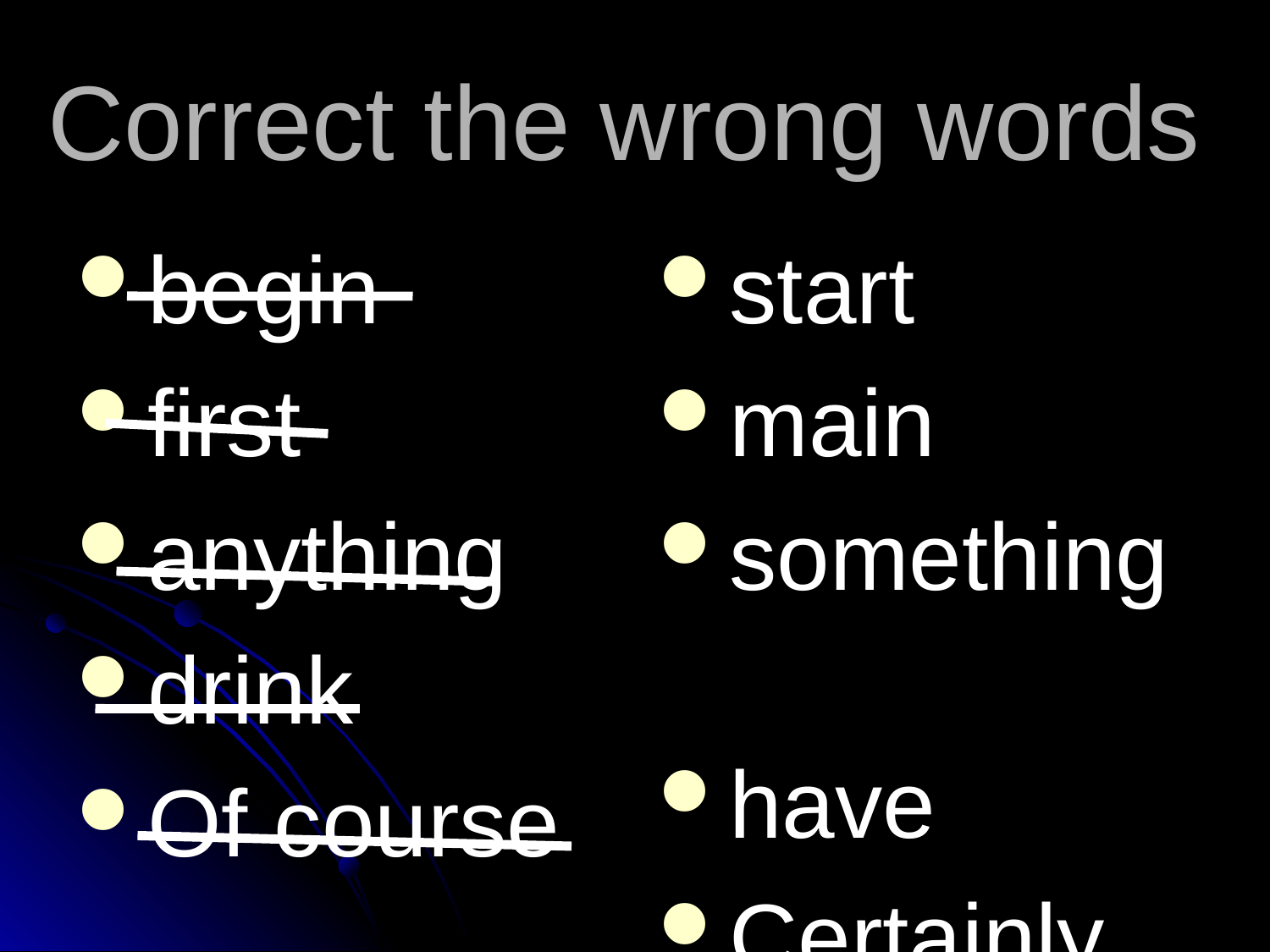

# Correct the wrong words
begin
first
anything
drink
Of course
start
main
something
have
Certainly